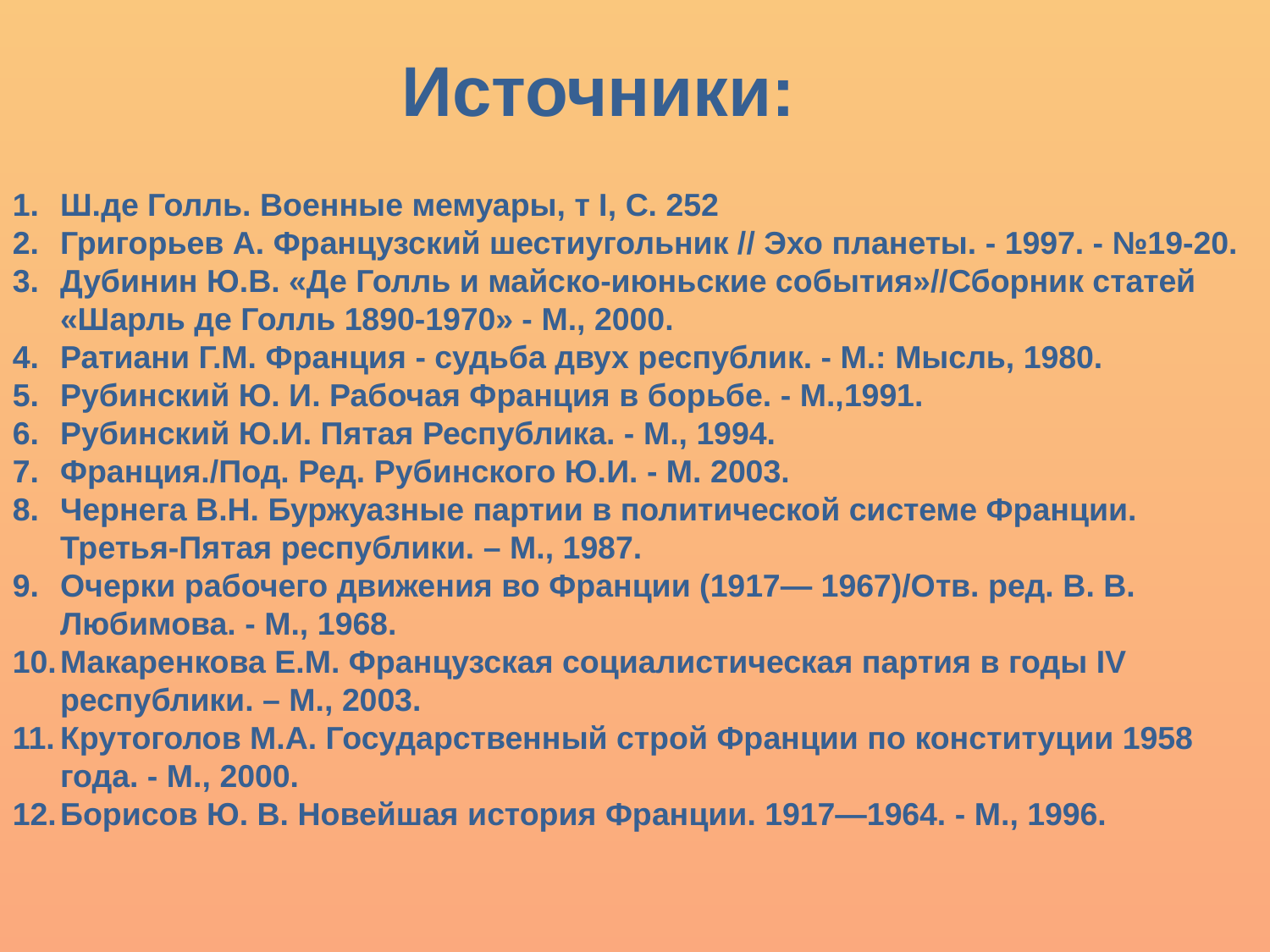

Источники:
Ш.де Голль. Военные мемуары, т I, С. 252
Григорьев А. Французский шестиугольник // Эхо планеты. - 1997. - №19-20.
Дубинин Ю.В. «Де Голль и майско-июньские события»//Сборник статей «Шарль де Голль 1890-1970» - М., 2000.
Ратиани Г.М. Франция - судьба двух республик. - М.: Мысль, 1980.
Рубинский Ю. И. Рабочая Франция в борьбе. - М.,1991.
Рубинский Ю.И. Пятая Республика. - М., 1994.
Франция./Под. Ред. Рубинского Ю.И. - М. 2003.
Чернега В.Н. Буржуазные партии в политической системе Франции. Третья-Пятая республики. – М., 1987.
Очерки рабочего движения во Франции (1917— 1967)/Отв. ред. В. В. Любимова. - М., 1968.
Макаренкова Е.М. Французская социалистическая партия в годы IV республики. – М., 2003.
Крутоголов М.А. Государственный строй Франции по конституции 1958 года. - М., 2000.
Борисов Ю. В. Новейшая история Франции. 1917—1964. - М., 1996.